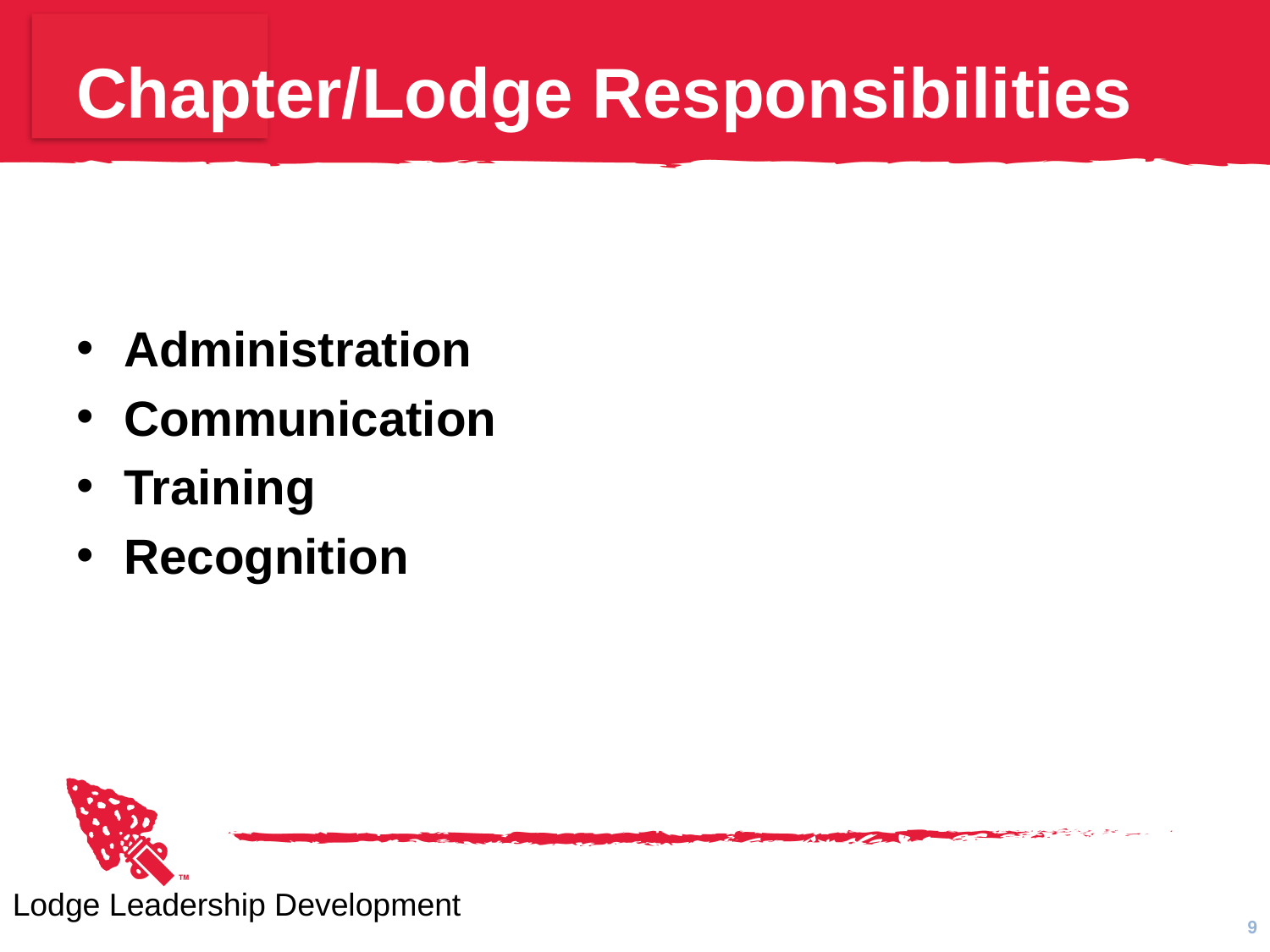

# Chapter/Lodge Responsibilities
Administration
Communication
Training
Recognition
Lodge Leadership Development
9